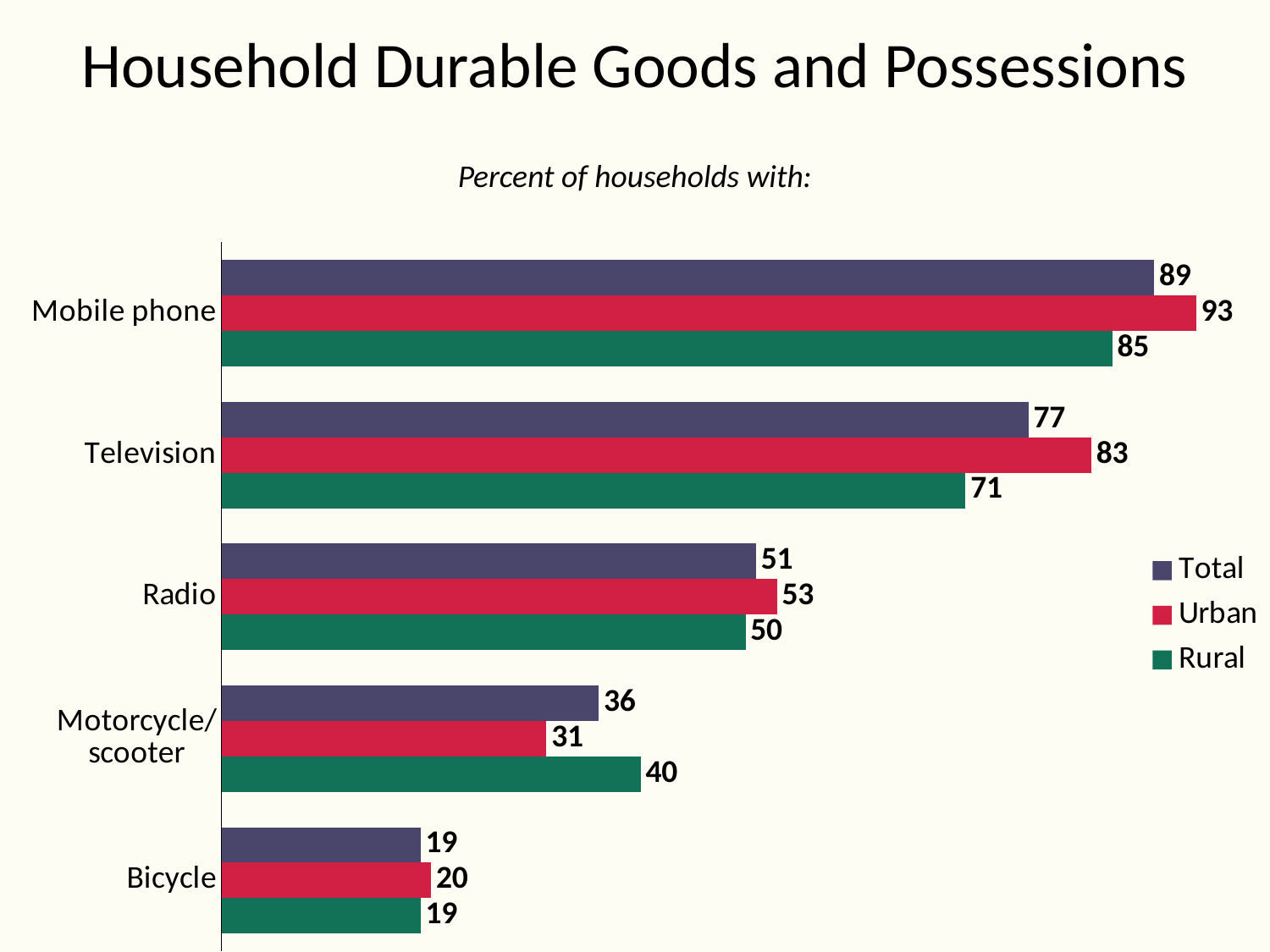

# Household Durable Goods and Possessions
Percent of households with:

### Chart

| Category | Rural | Urban | Total |
|---|---|---|---|
| Bicycle | 19.0 | 20.0 | 19.0 |
| Motorcycle/ scooter | 40.0 | 31.0 | 36.0 |
| Radio | 50.0 | 53.0 | 51.0 |
| Television | 71.0 | 83.0 | 77.0 |
| Mobile phone | 85.0 | 93.0 | 89.0 |